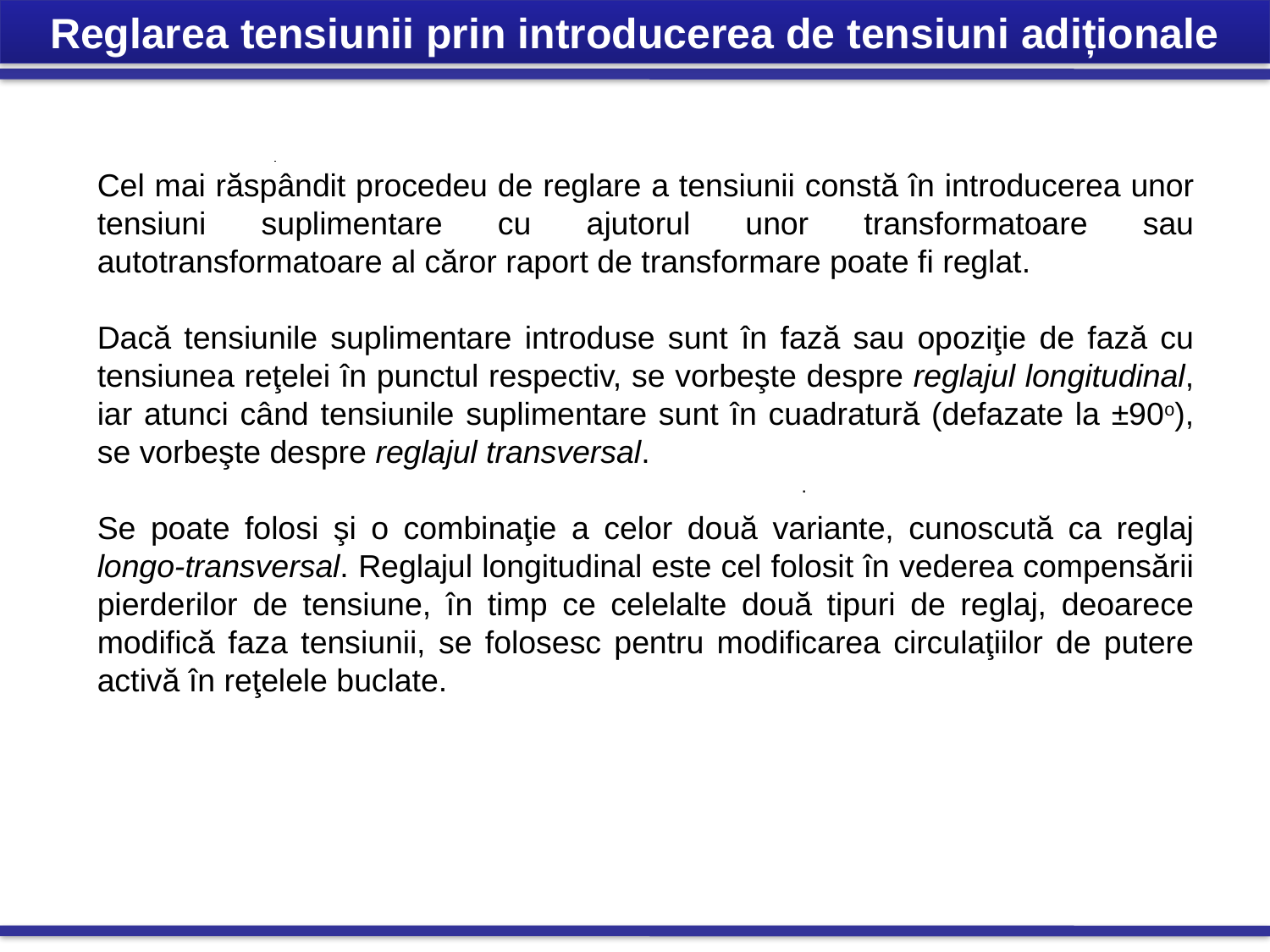

Reglarea tensiunii prin introducerea de tensiuni adiționale

Cel mai răspândit procedeu de reglare a tensiunii constă în introducerea unor tensiuni suplimentare cu ajutorul unor transformatoare sau autotransformatoare al căror raport de transformare poate fi reglat.

Dacă tensiunile suplimentare introduse sunt în fază sau opoziţie de fază cu tensiunea reţelei în punctul respectiv, se vorbeşte despre reglajul longitudinal, iar atunci când tensiunile suplimentare sunt în cuadratură (defazate la ±90o), se vorbeşte despre reglajul transversal.

Se poate folosi şi o combinaţie a celor două variante, cunoscută ca reglaj longo-transversal. Reglajul longitudinal este cel folosit în vederea compensării pierderilor de tensiune, în timp ce celelalte două tipuri de reglaj, deoarece modifică faza tensiunii, se folosesc pentru modificarea circulaţiilor de putere activă în reţelele buclate.

.